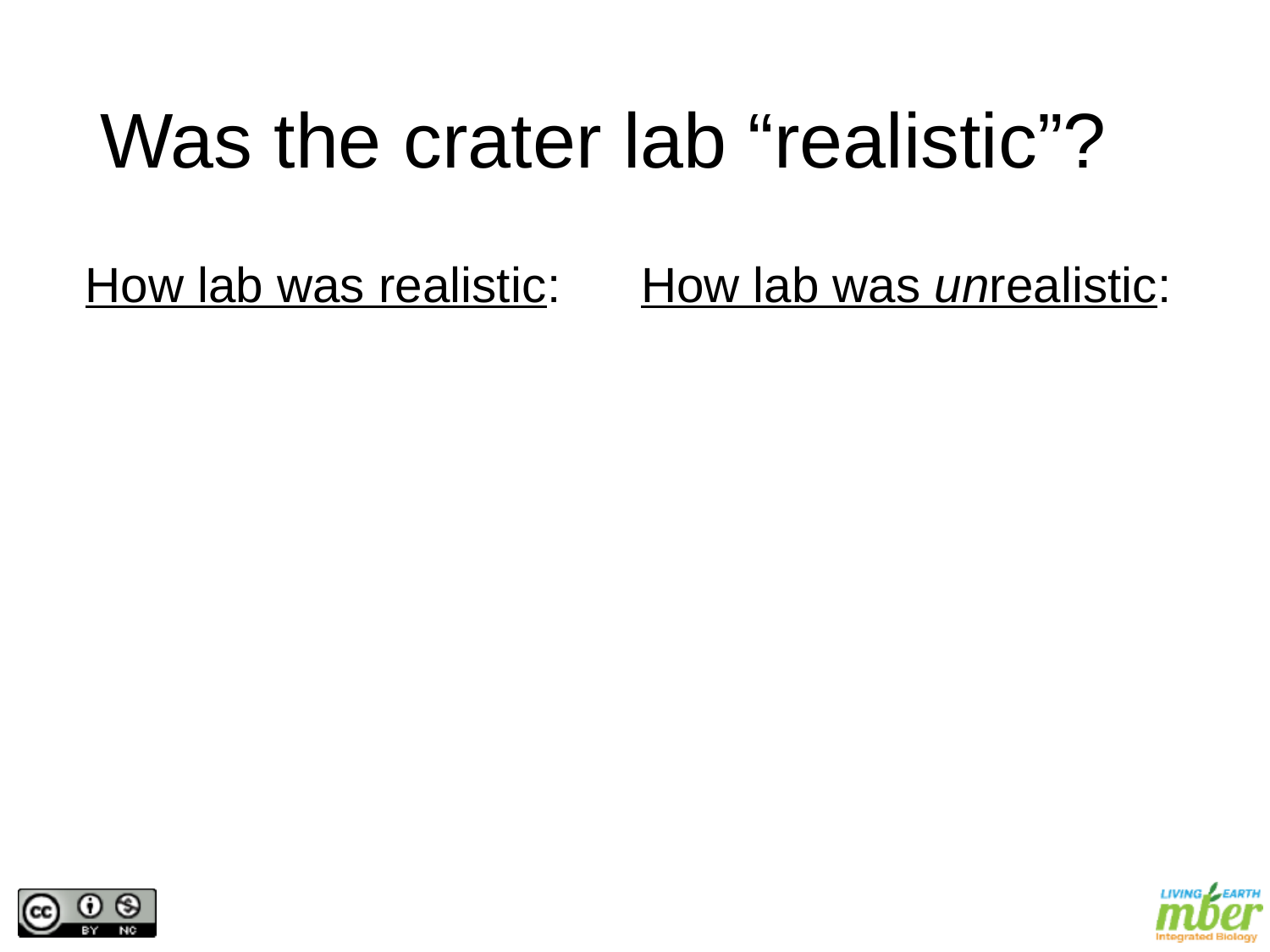

# Was the crater lab “realistic”?
How lab was realistic:
How lab was unrealistic: